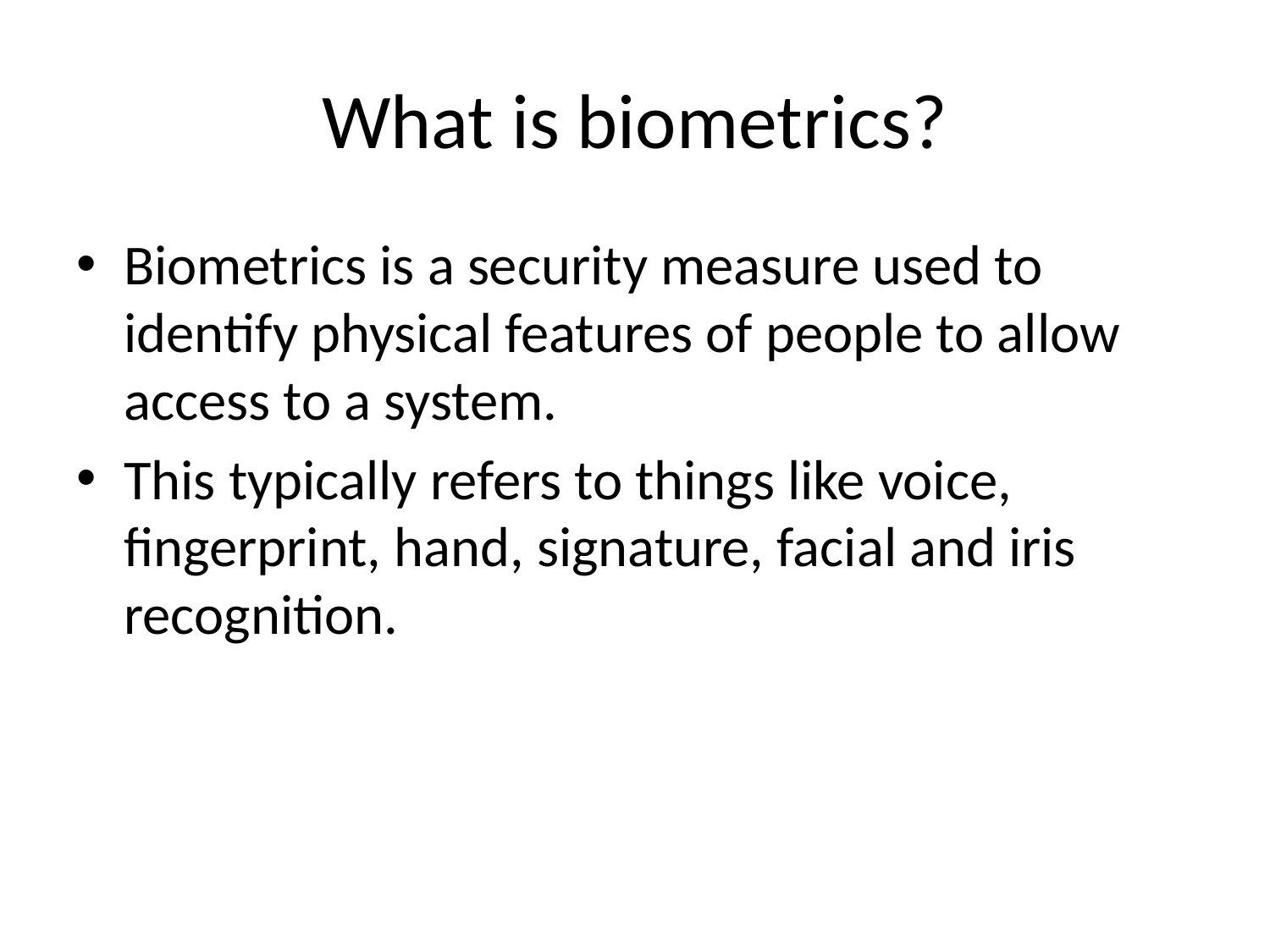

# What is biometrics?
Biometrics is a security measure used to identify physical features of people to allow access to a system.
This typically refers to things like voice, fingerprint, hand, signature, facial and iris recognition.